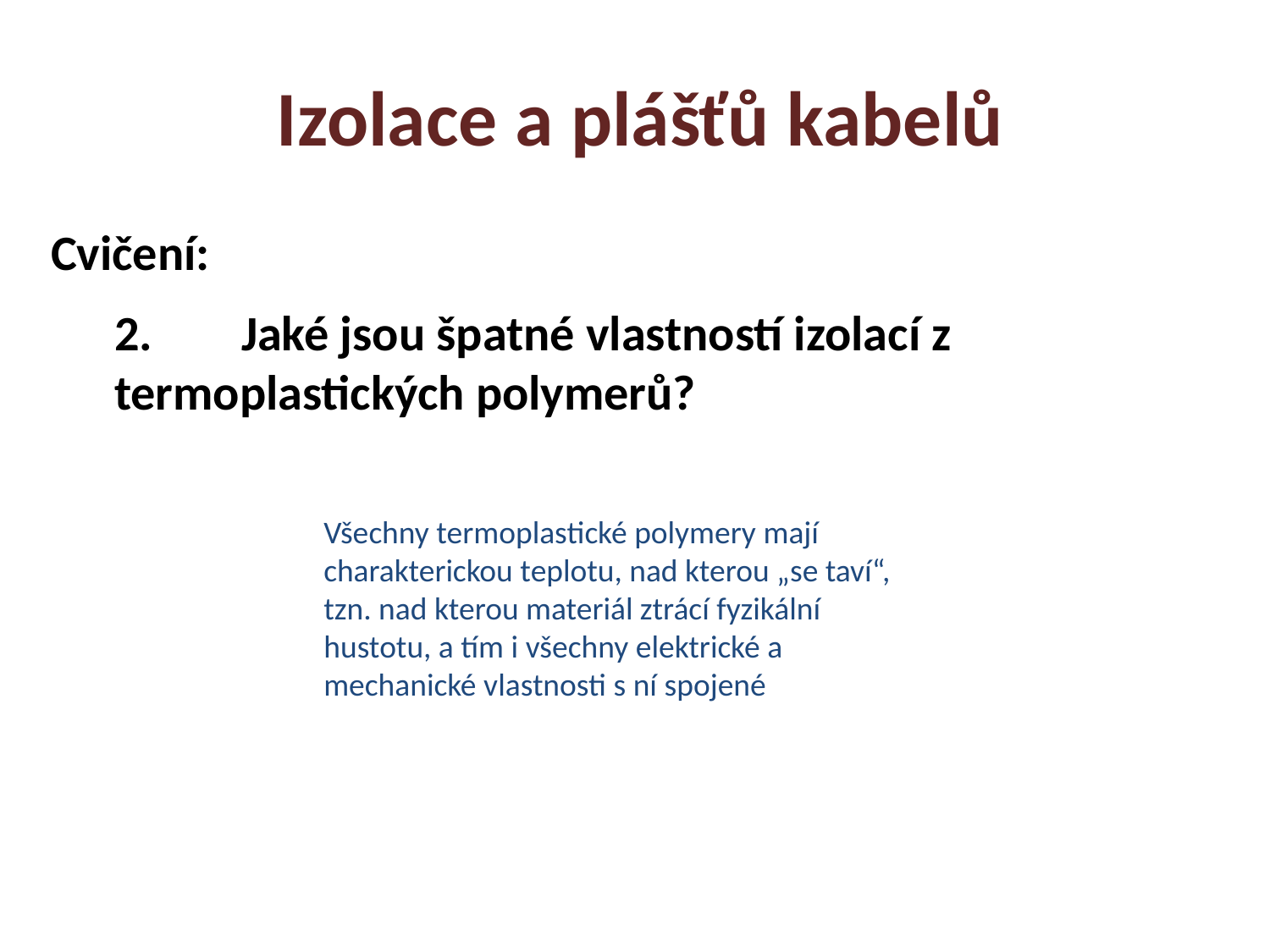

Izolace a plášťů kabelů
Cvičení:
2.	Jaké jsou špatné vlastností izolací z      termoplastických polymerů?
Všechny termoplastické polymery mají charakterickou teplotu, nad kterou „se taví“, tzn. nad kterou materiál ztrácí fyzikální hustotu, a tím i všechny elektrické a mechanické vlastnosti s ní spojené